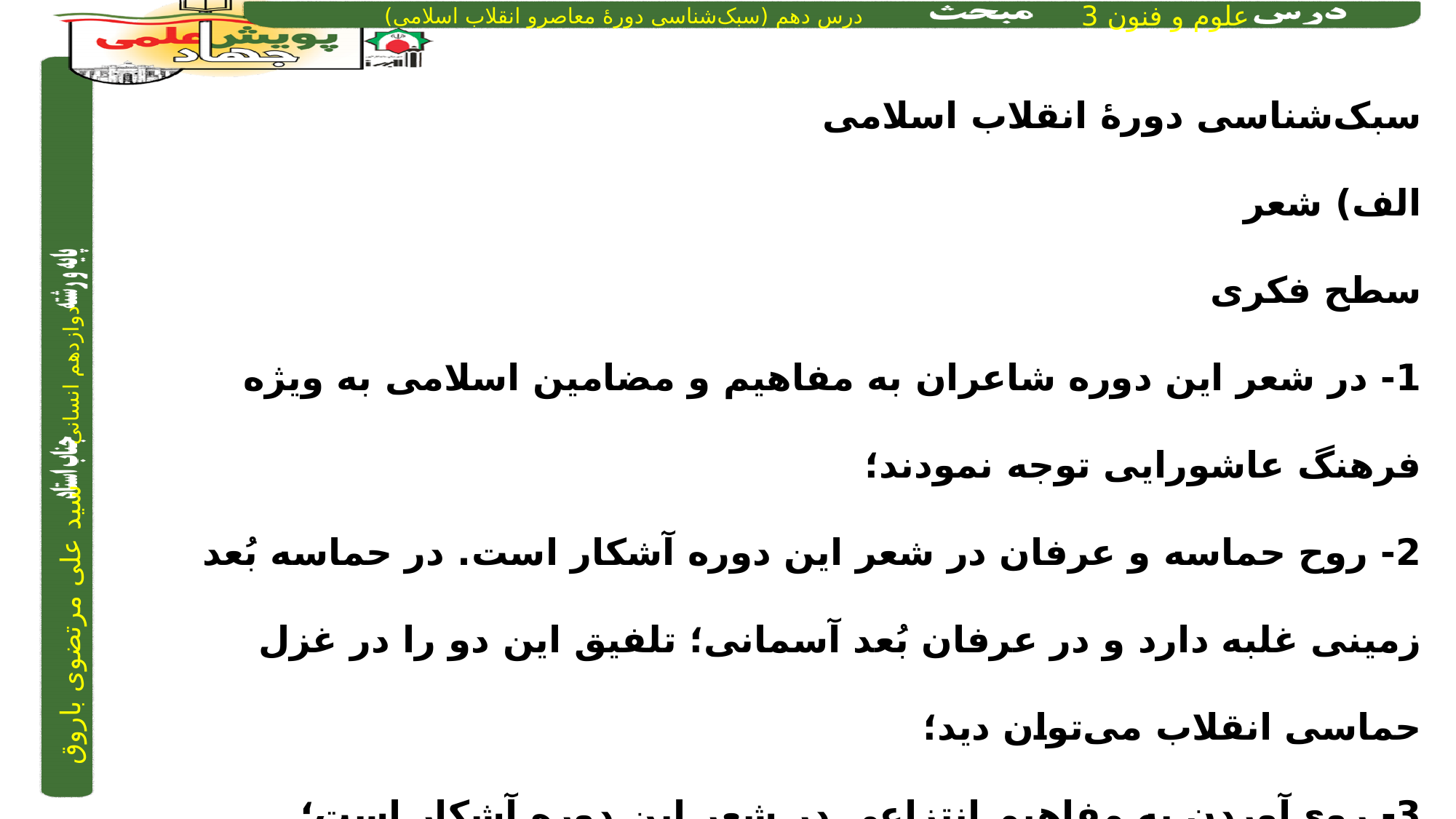

سبک‌شناسی دورۀ انقلاب اسلامی
الف) شعر
سطح فکری
1- در شعر این دوره شاعران به مفاهیم و مضامین اسلامی به ویژه فرهنگ عاشورایی توجه نمودند؛
2- روح حماسه و عرفان در شعر این دوره آشکار است. در حماسه بُعد زمینی غلبه دارد و در عرفان بُعد آسمانی؛ تلفیق این دو را در غزل حماسی انقلاب می‌توان دید؛
3- روی‌آوردن به مفاهیم انتزاعی در شعر این دوره آشکار است؛
 4- فرهنگ دفاع مقدس یکی از اصلی‌ترین درونمایه‌های شعر این دوره است؛